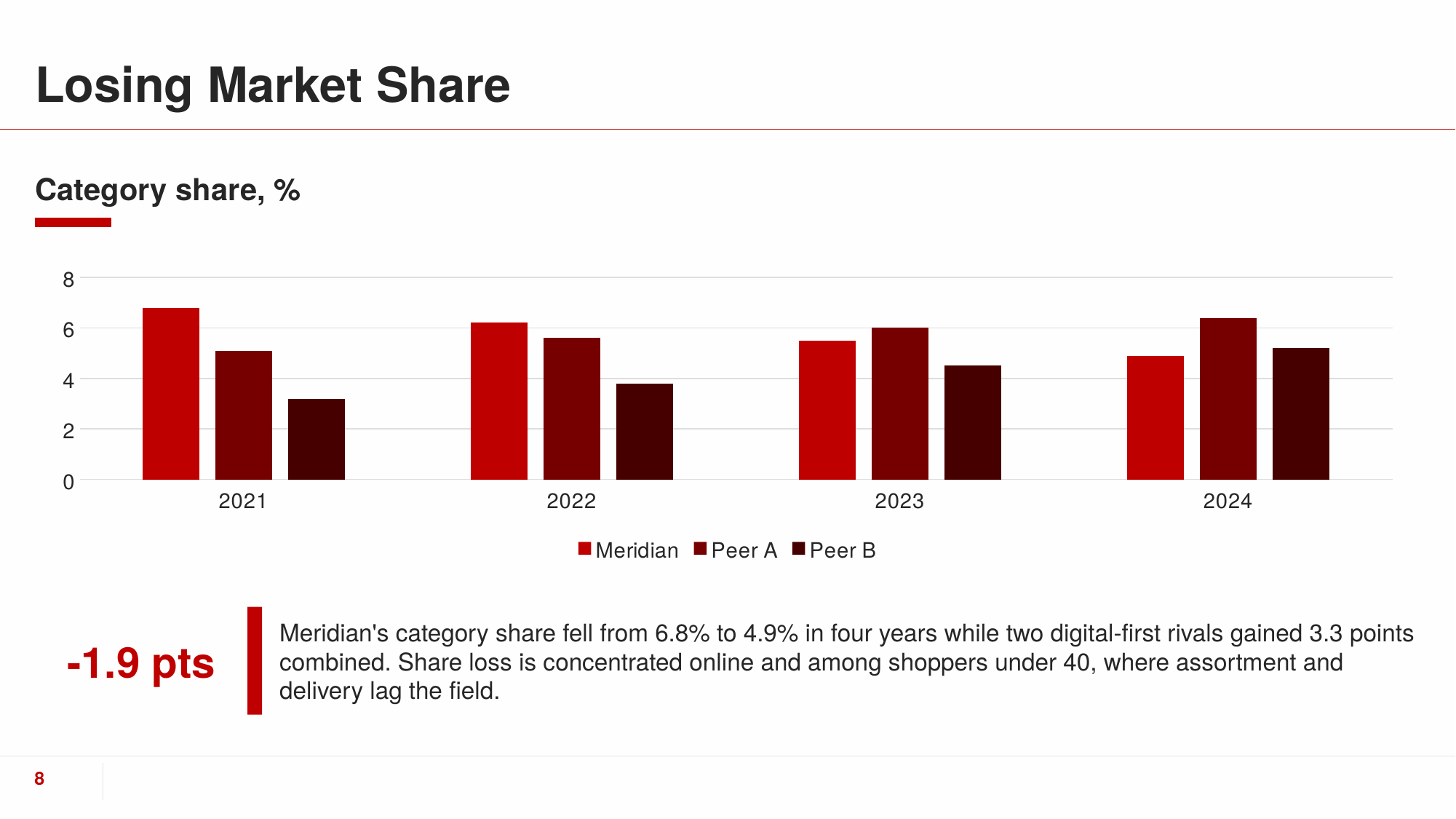

# Losing Market Share
Category share, %

### Chart

| Category | Meridian | Peer A | Peer B |
|---|---|---|---|
| 2021 | 6.8 | 5.1 | 3.2 |
| 2022 | 6.2 | 5.6 | 3.8 |
| 2023 | 5.5 | 6.0 | 4.5 |
| 2024 | 4.9 | 6.4 | 5.2 |
Meridian's category share fell from 6.8% to 4.9% in four years while two digital-first rivals gained 3.3 points combined. Share loss is concentrated online and among shoppers under 40, where assortment and delivery lag the field.
-1.9 pts
8